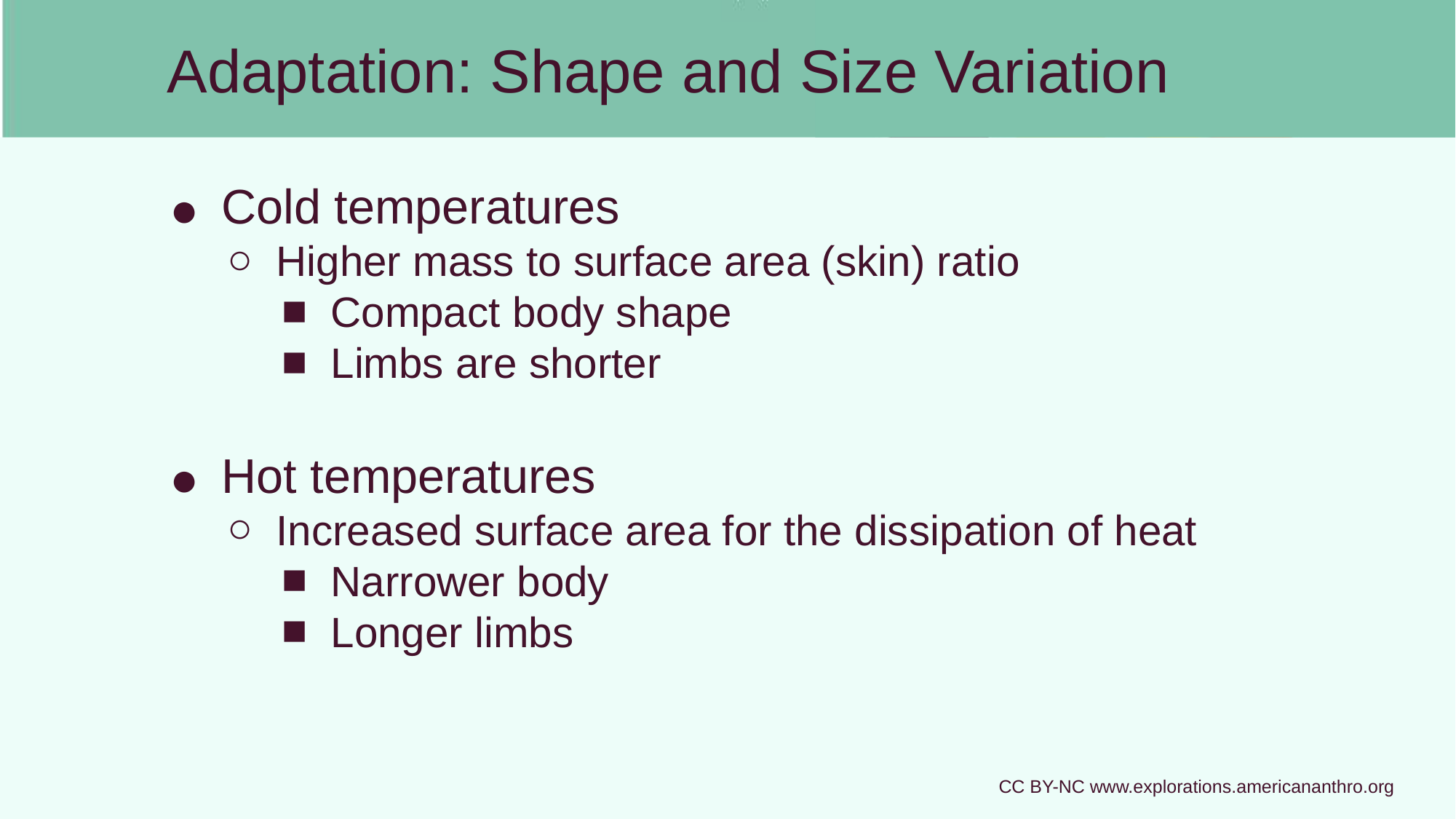

# Adaptation: Shape and Size Variation
Cold temperatures
Higher mass to surface area (skin) ratio
Compact body shape
Limbs are shorter

Hot temperatures
Increased surface area for the dissipation of heat
Narrower body
Longer limbs